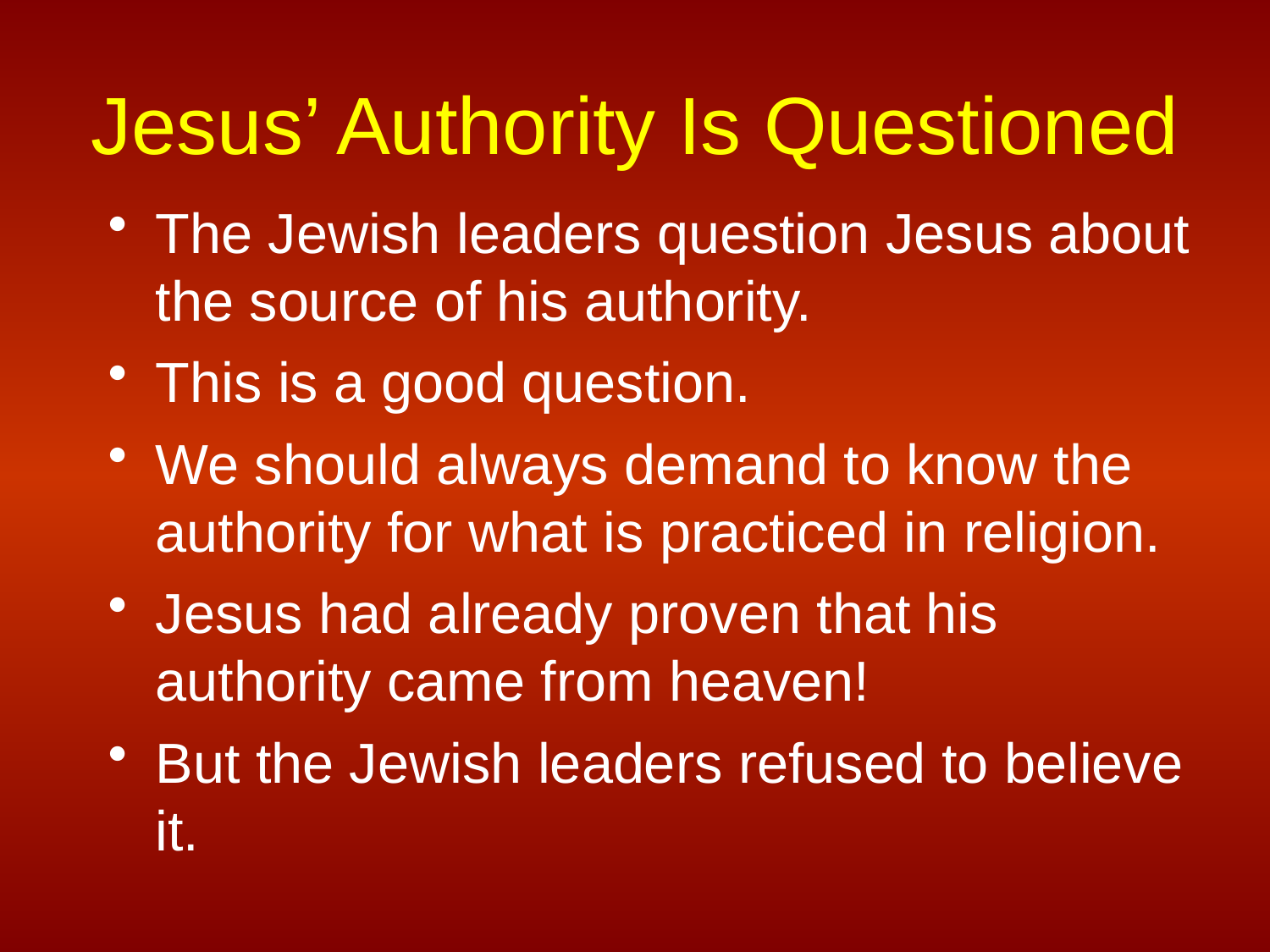

# Jesus’ Authority Is Questioned
The Jewish leaders question Jesus about the source of his authority.
This is a good question.
We should always demand to know the authority for what is practiced in religion.
Jesus had already proven that his authority came from heaven!
But the Jewish leaders refused to believe it.